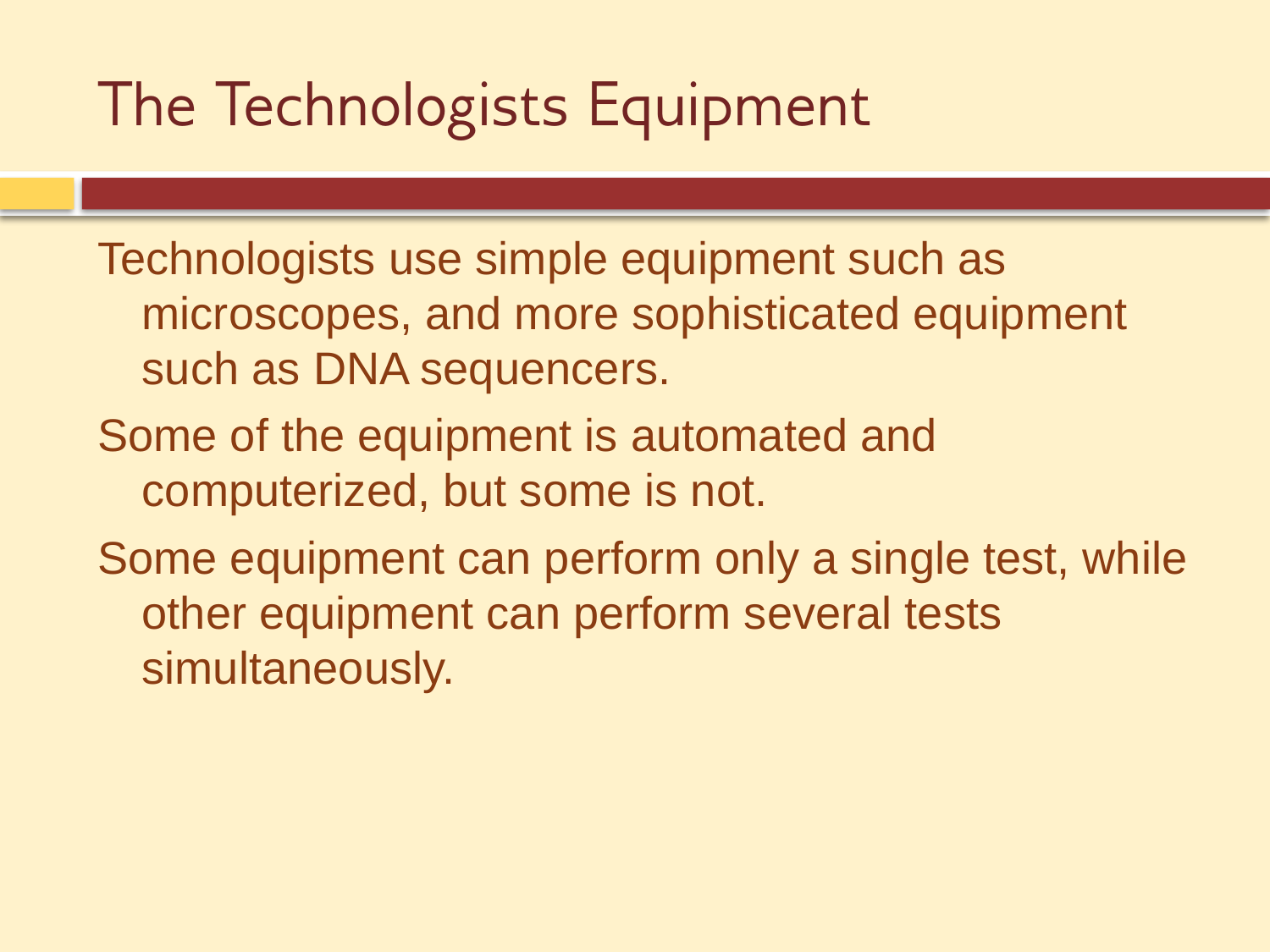

# The Technologists Equipment
Technologists use simple equipment such as microscopes, and more sophisticated equipment such as DNA sequencers.
Some of the equipment is automated and computerized, but some is not.
Some equipment can perform only a single test, while other equipment can perform several tests simultaneously.